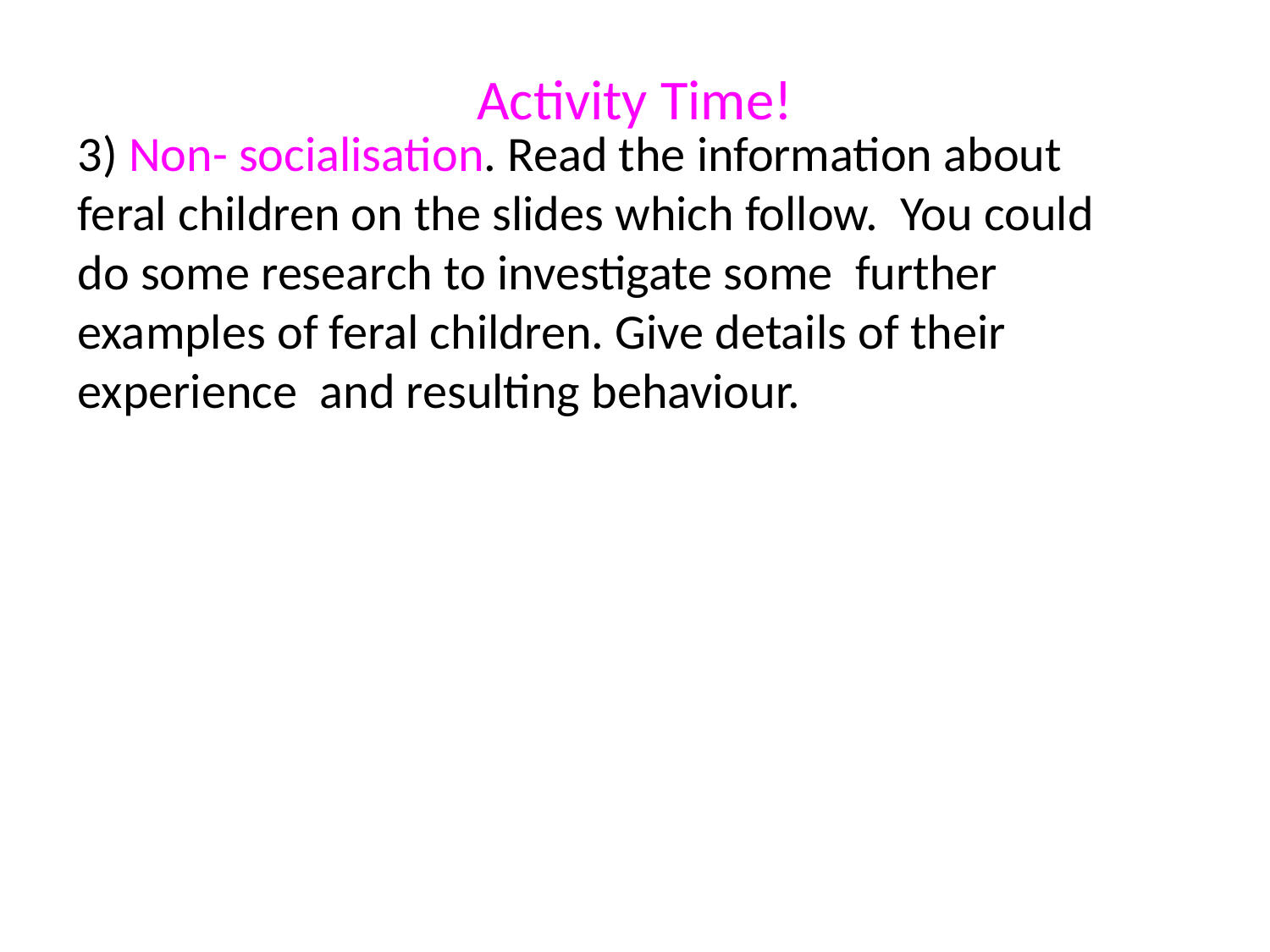

# Activity Time!
3) Non- socialisation. Read the information about feral children on the slides which follow.  You could do some research to investigate some  further examples of feral children. Give details of their experience  and resulting behaviour.